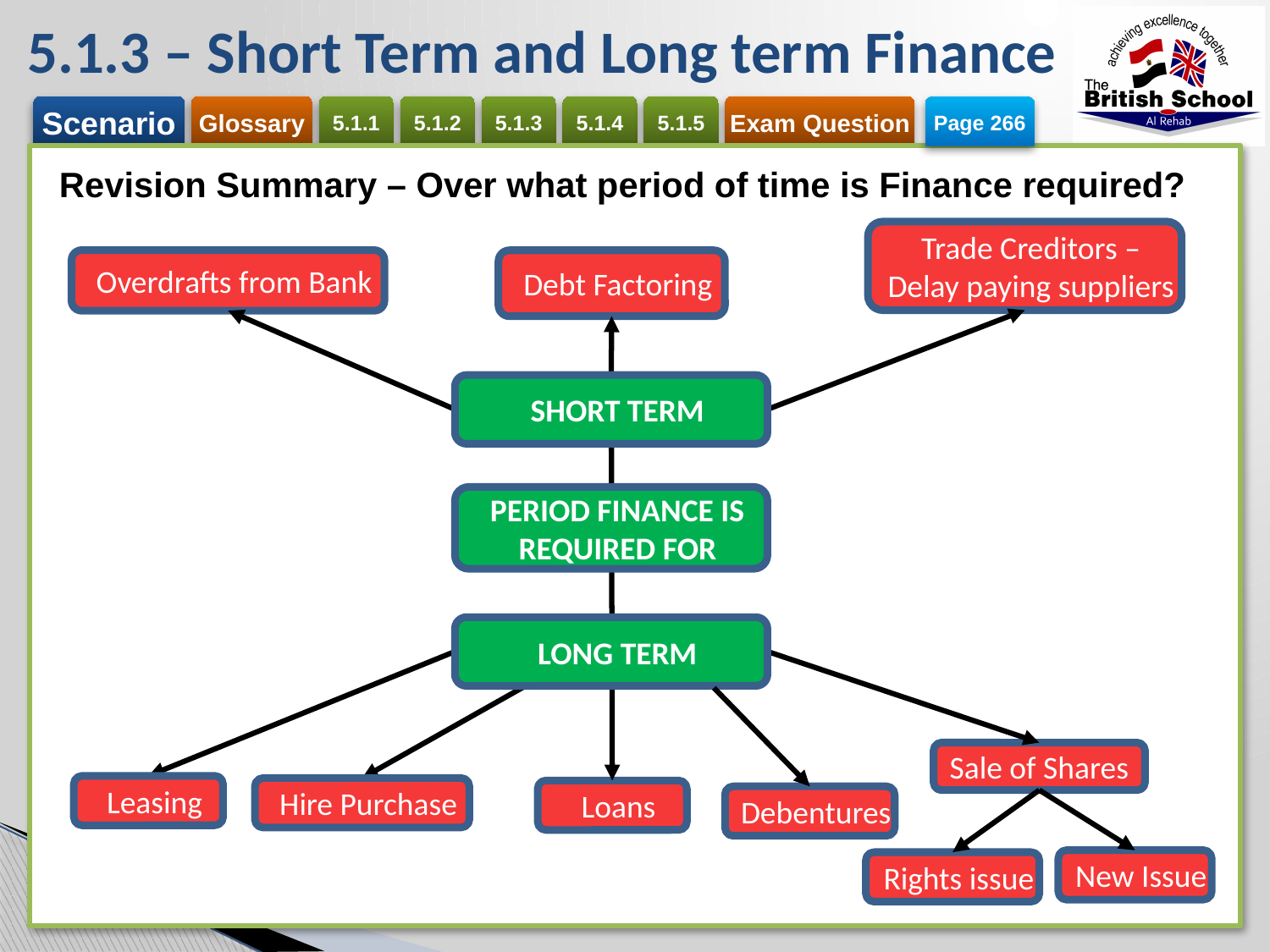

# 5.1.3 – Short Term and Long term Finance
Page 266
Revision Summary – Over what period of time is Finance required?
Trade Creditors – Delay paying suppliers
Overdrafts from Bank
Debt Factoring
SHORT TERM
PERIOD FINANCE IS REQUIRED FOR
LONG TERM
Sale of Shares
Loans
Leasing
Hire Purchase
Debentures
New Issue
Rights issue